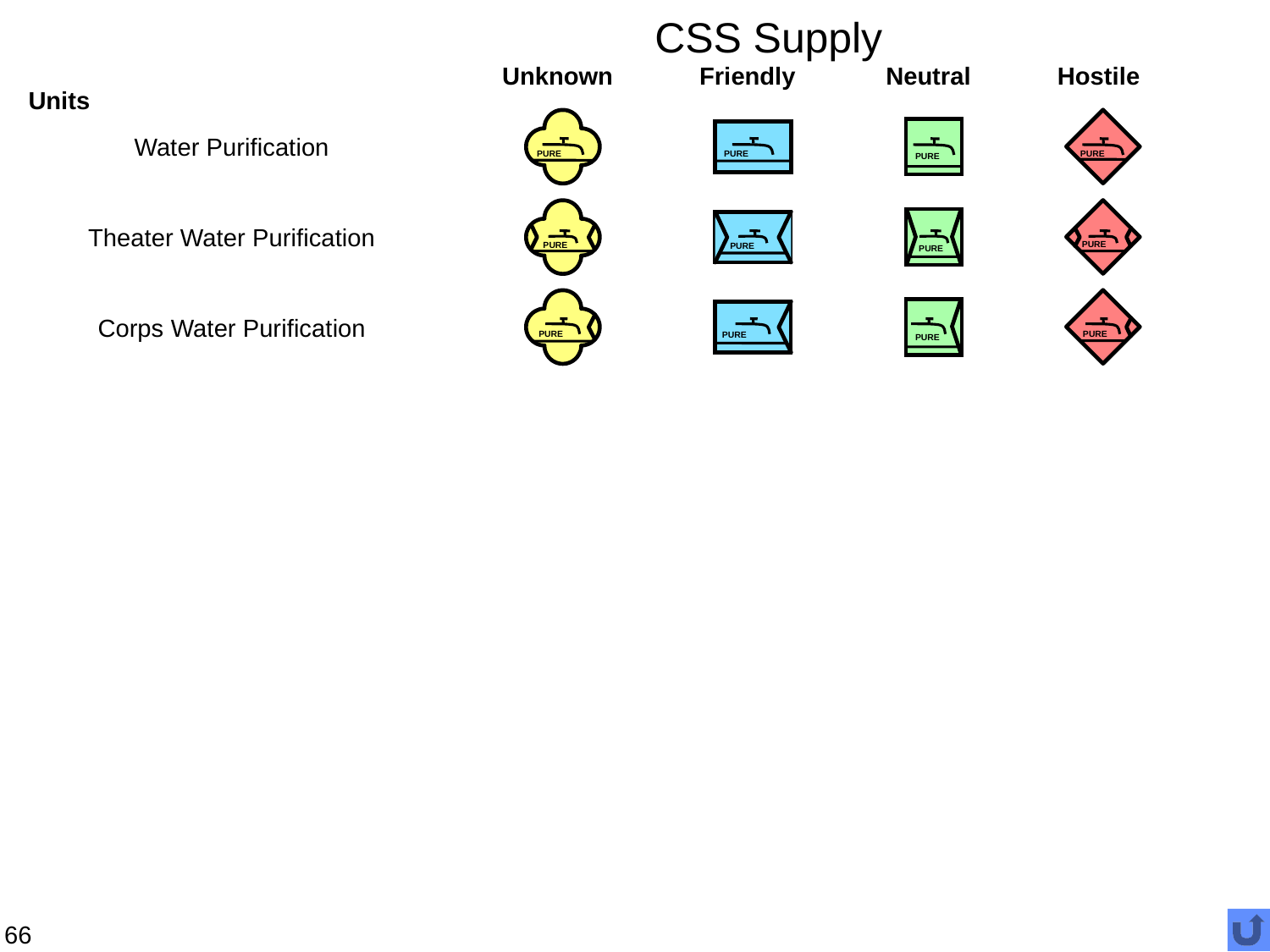

# CSS Supply
Unknown
Friendly
Neutral
Hostile
Units

PURE

PURE

PURE

PURE

Water Purification

PURE

PURE

PURE

PURE

Theater Water Purification

PURE

PURE

PURE

PURE

Corps Water Purification
66